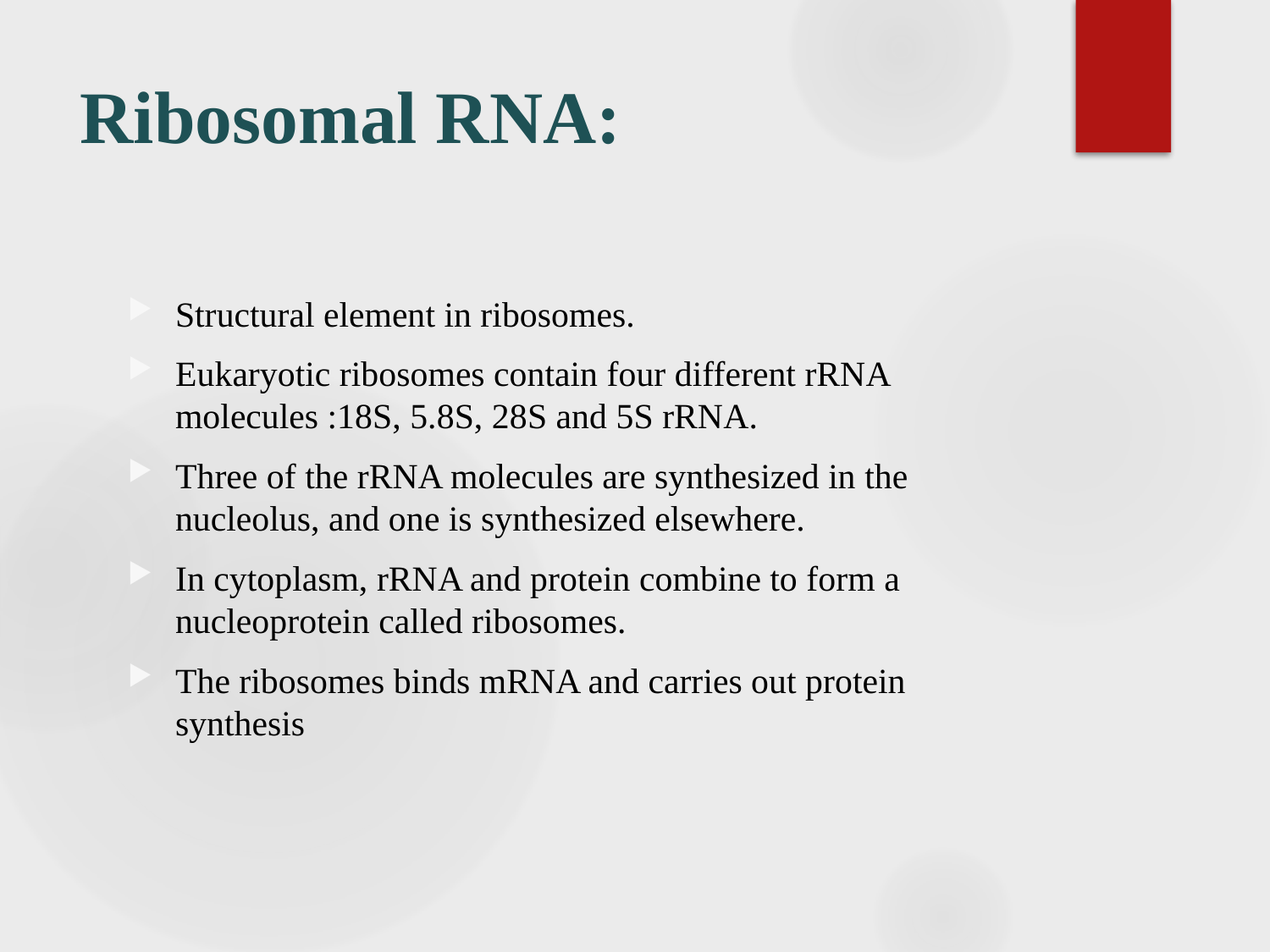

# Ribosomal RNA:
Structural element in ribosomes.
Eukaryotic ribosomes contain four different rRNA molecules :18S, 5.8S, 28S and 5S rRNA.
Three of the rRNA molecules are synthesized in the nucleolus, and one is synthesized elsewhere.
In cytoplasm, rRNA and protein combine to form a nucleoprotein called ribosomes.
The ribosomes binds mRNA and carries out protein synthesis